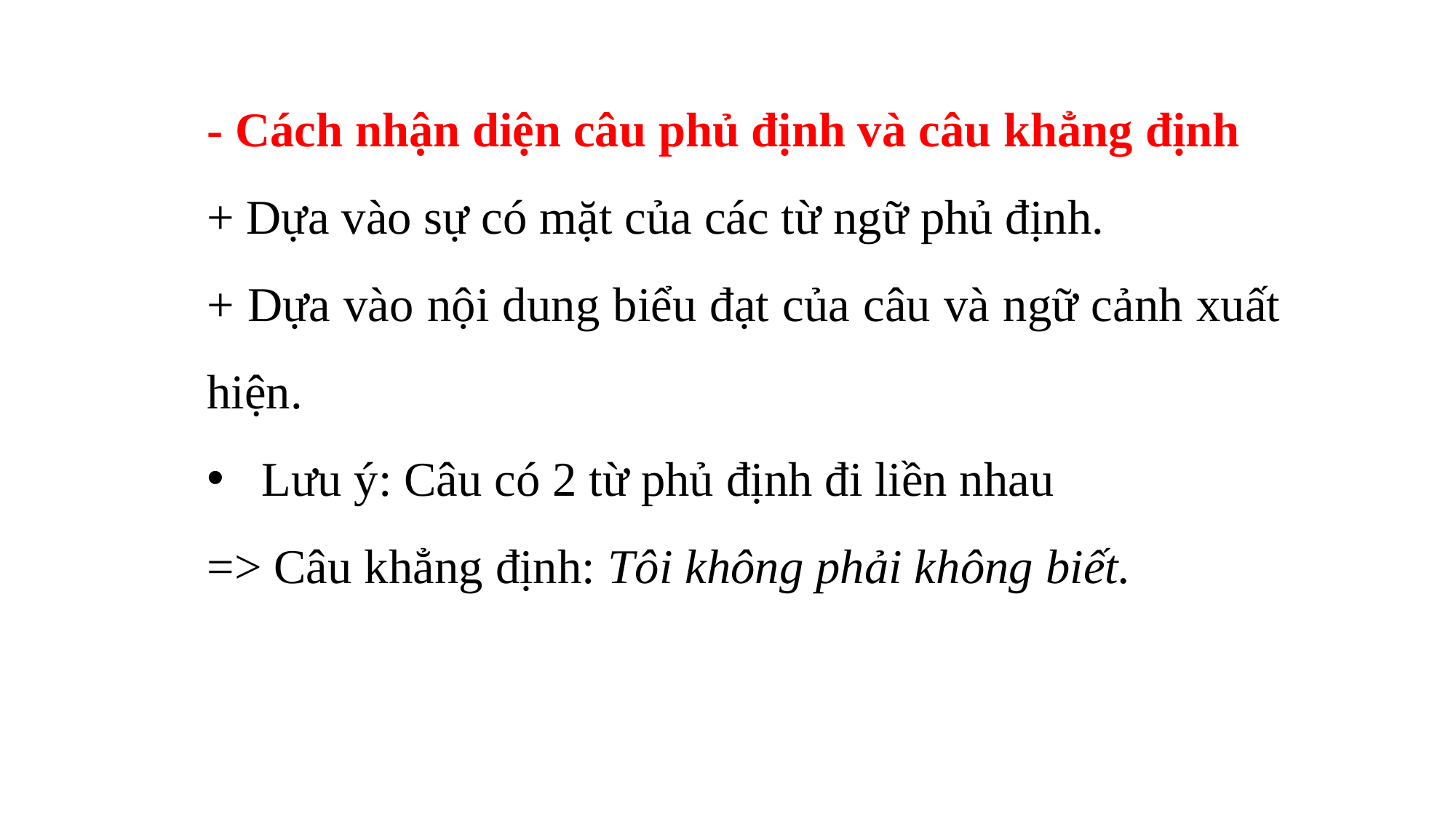

- Cách nhận diện câu phủ định và câu khẳng định
+ Dựa vào sự có mặt của các từ ngữ phủ định.
+ Dựa vào nội dung biểu đạt của câu và ngữ cảnh xuất hiện.
Lưu ý: Câu có 2 từ phủ định đi liền nhau
=> Câu khẳng định: Tôi không phải không biết.